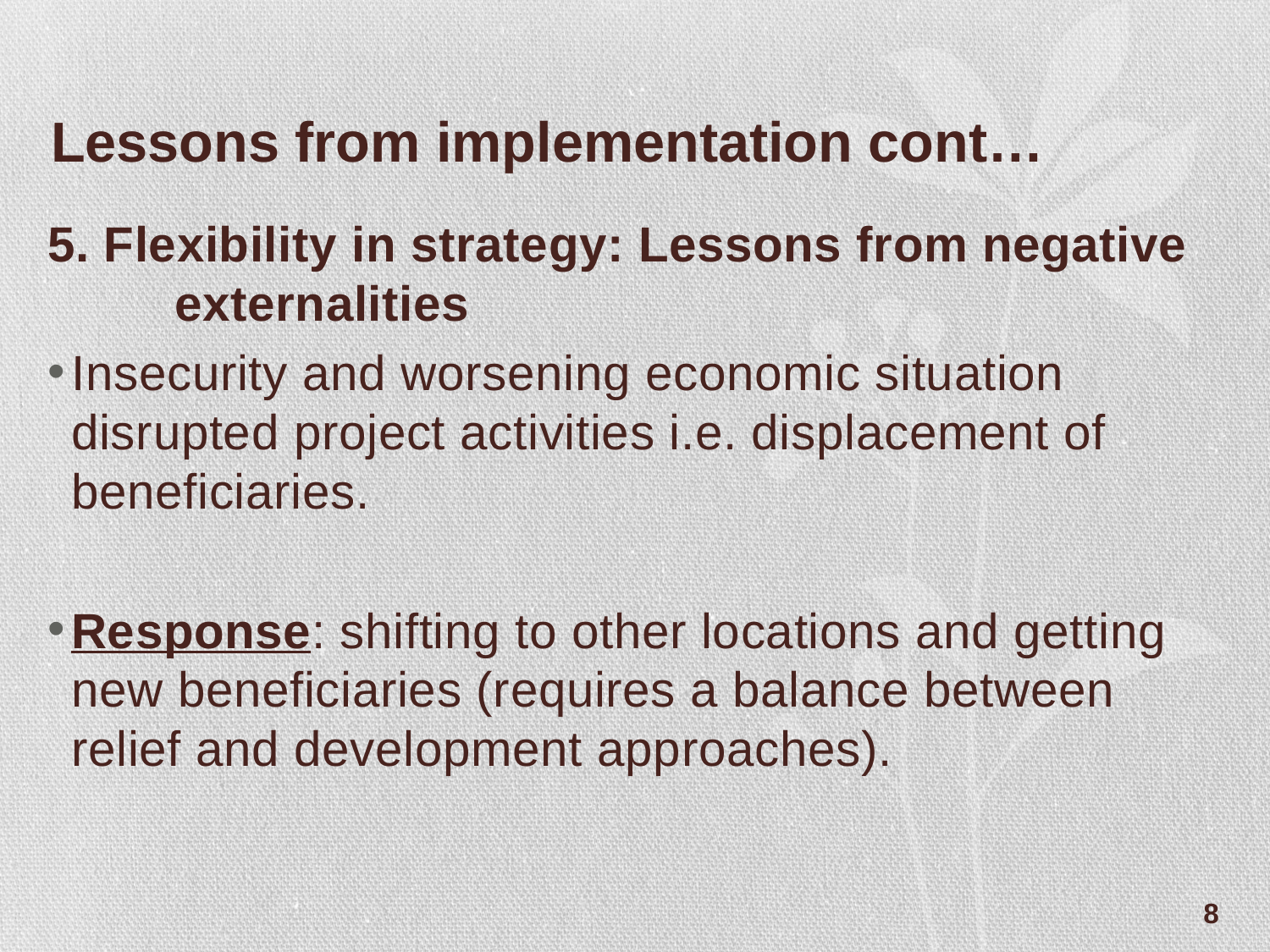

# Lessons from implementation cont…
5. Flexibility in strategy: Lessons from negative 	externalities
Insecurity and worsening economic situation disrupted project activities i.e. displacement of beneficiaries.

Response: shifting to other locations and getting new beneficiaries (requires a balance between relief and development approaches).

8